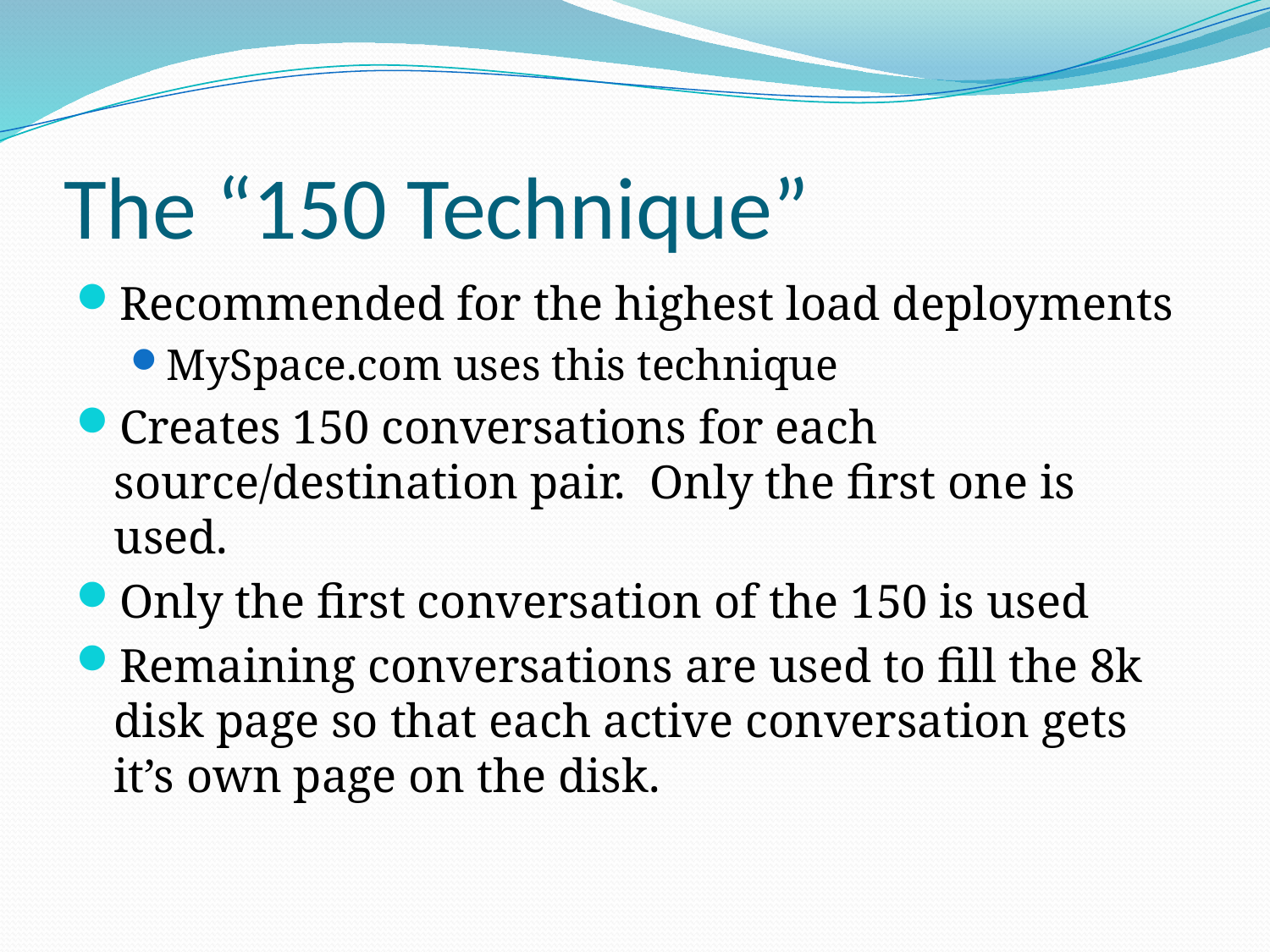

# The “150 Technique”
Recommended for the highest load deployments
MySpace.com uses this technique
Creates 150 conversations for each source/destination pair.  Only the first one is used.
Only the first conversation of the 150 is used
Remaining conversations are used to fill the 8k disk page so that each active conversation gets it’s own page on the disk.